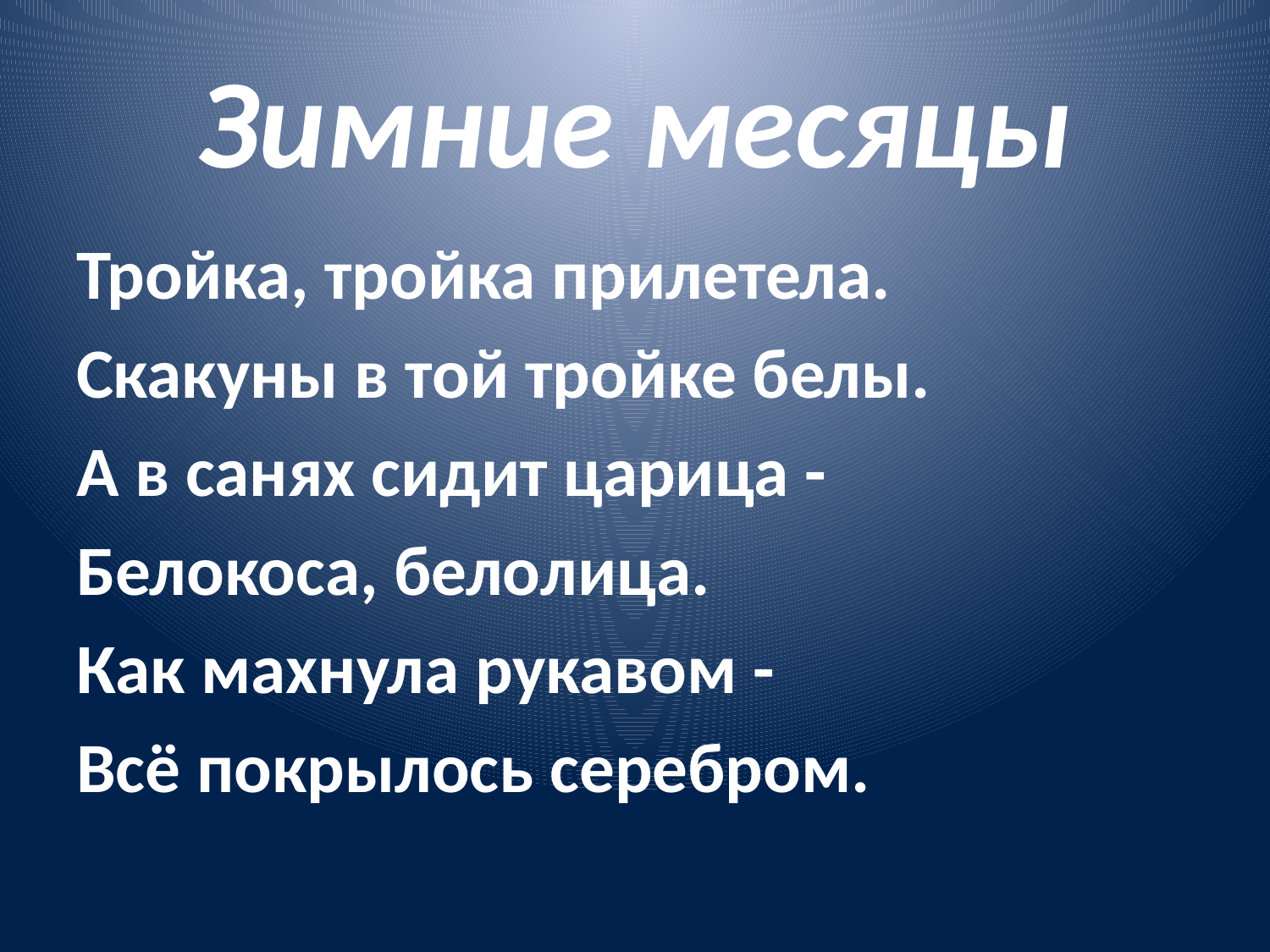

# Зимние месяцы
Тройка, тройка прилетела.
Скакуны в той тройке белы.
А в санях сидит царица -
Белокоса, белолица.
Как махнула рукавом -
Всё покрылось серебром.